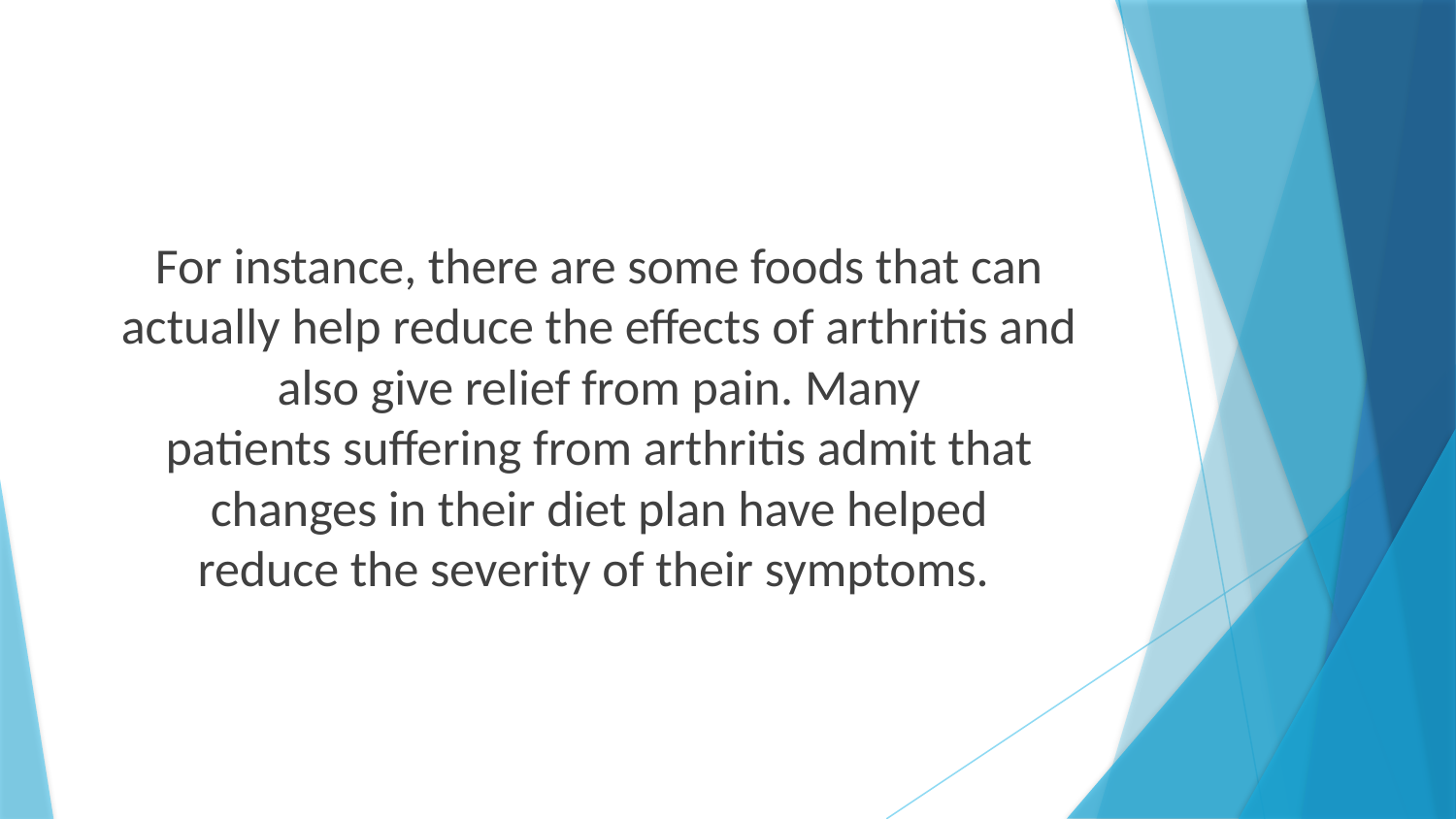

For instance, there are some foods that can actually help reduce the effects of arthritis and also give relief from pain. Many
patients suffering from arthritis admit that changes in their diet plan have helped
reduce the severity of their symptoms.